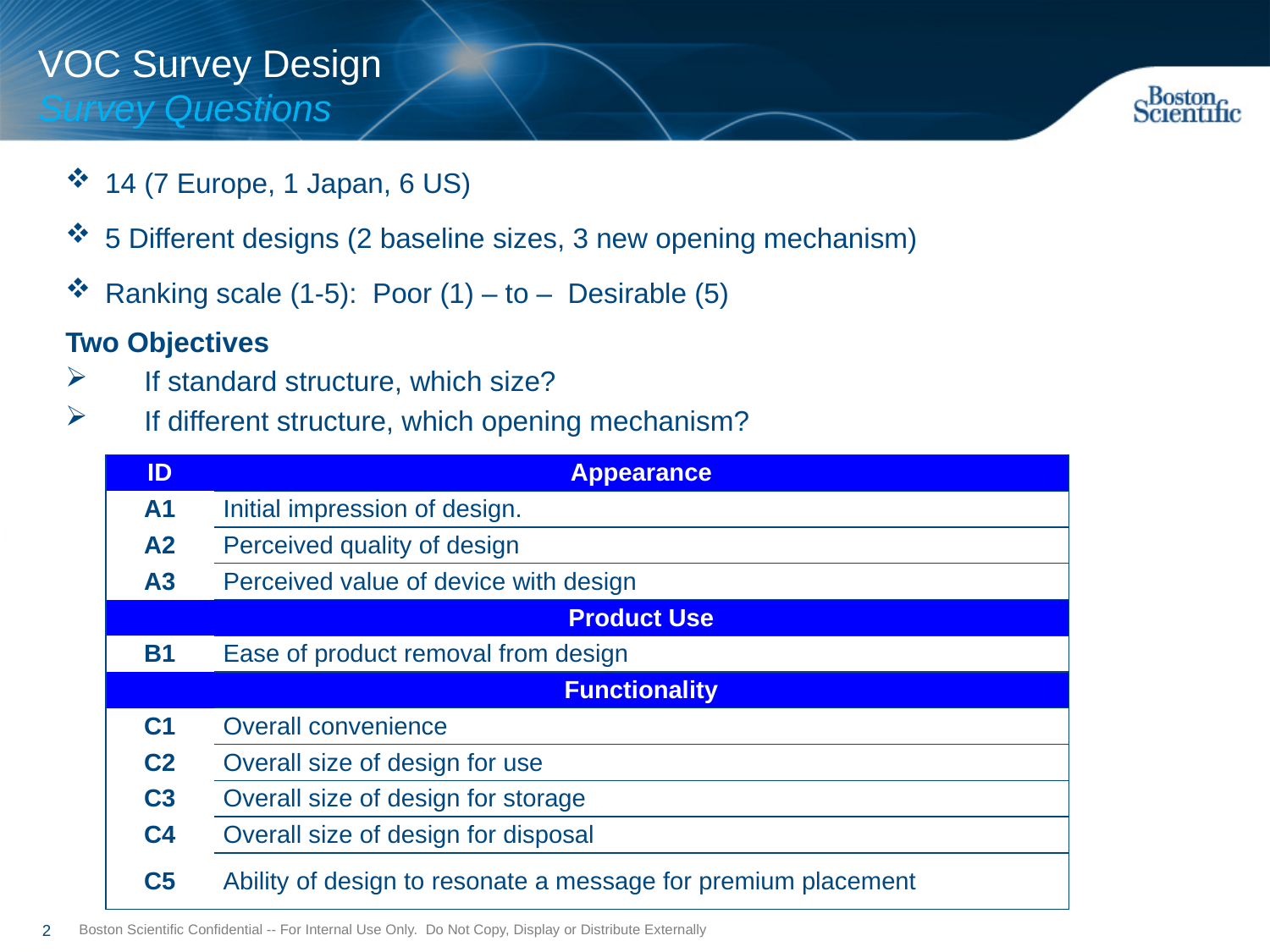

# VOC Survey Design Survey Questions
14 (7 Europe, 1 Japan, 6 US)
5 Different designs (2 baseline sizes, 3 new opening mechanism)
Ranking scale (1-5):  Poor (1) – to –  Desirable (5)
Two Objectives
     If standard structure, which size?
     If different structure, which opening mechanism?
| ID | Appearance |
| --- | --- |
| A1 | Initial impression of design. |
| A2 | Perceived quality of design |
| A3 | Perceived value of device with design |
|  | Product Use |
| B1 | Ease of product removal from design |
|  | Functionality |
| C1 | Overall convenience |
| C2 | Overall size of design for use |
| C3 | Overall size of design for storage |
| C4 | Overall size of design for disposal |
| C5 | Ability of design to resonate a message for premium placement |